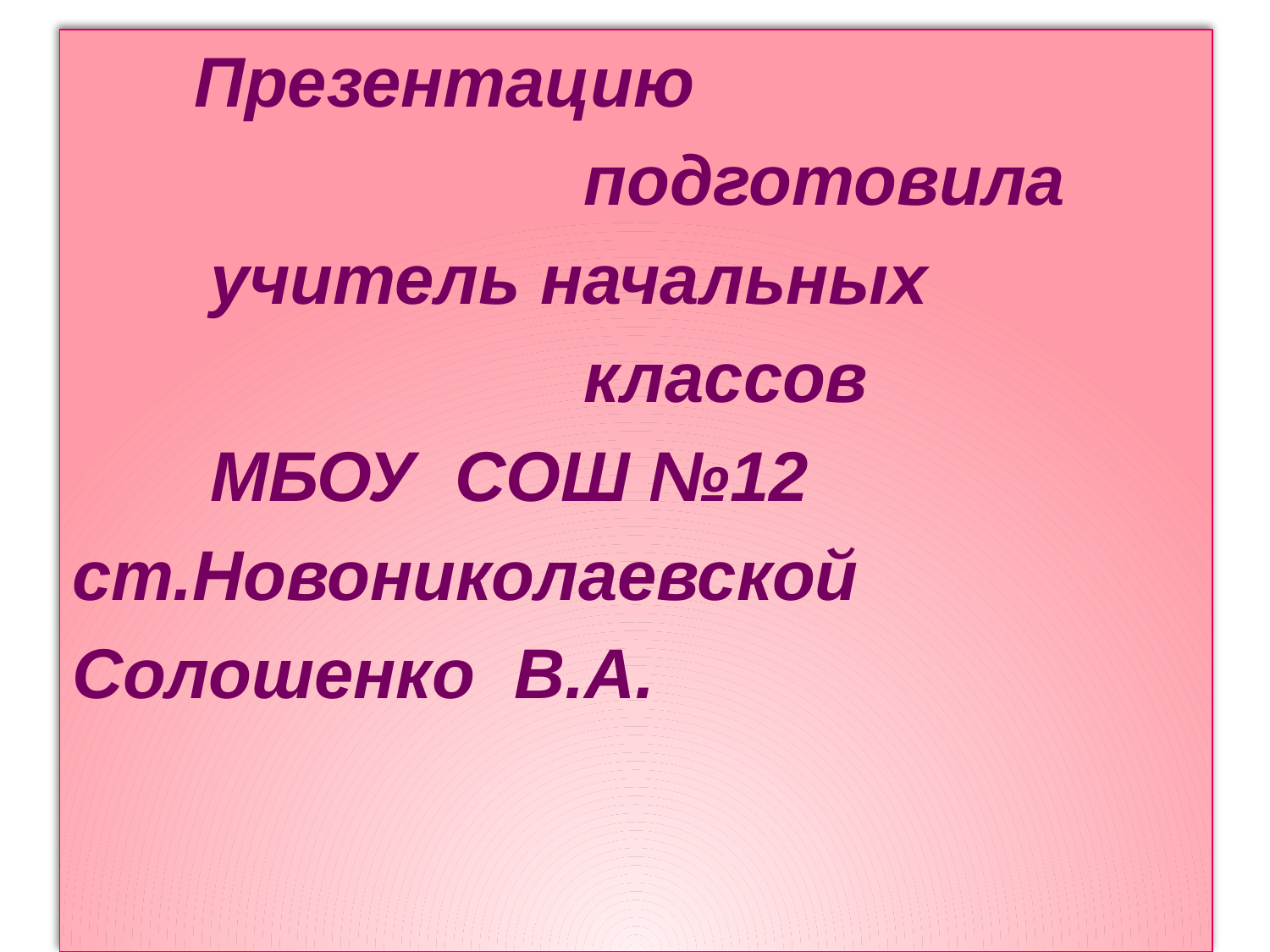

Презентацию
                          подготовила
       учитель начальных
                          классов
       МБОУ  СОШ №12
ст.Новониколаевской
Солошенко  В.А.
#